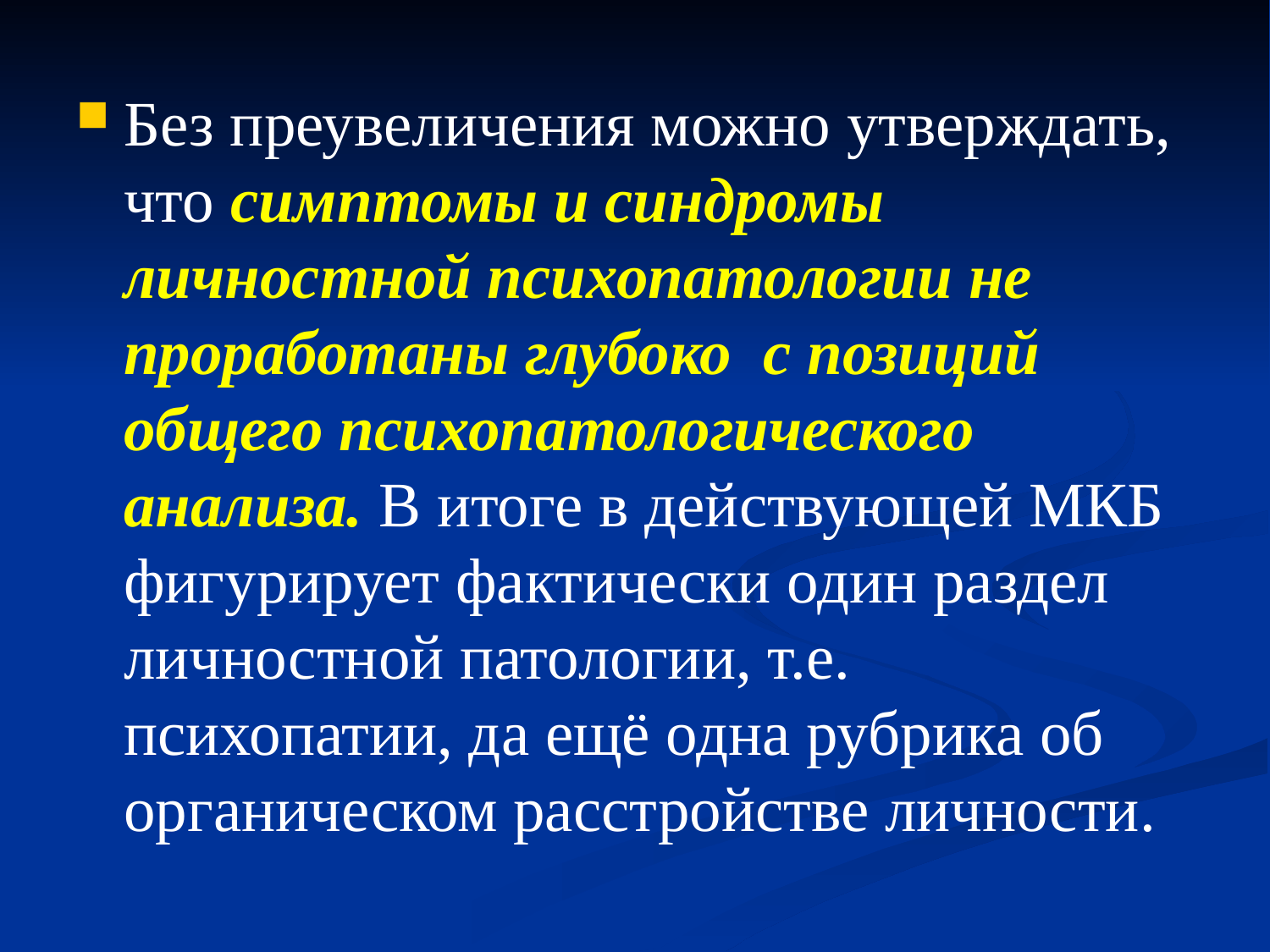

Без преувеличения можно утверждать, что симптомы и синдромы личностной психопатологии не проработаны глубоко  с позиций общего психопатологического анализа. В итоге в действующей МКБ фигурирует фактически один раздел личностной патологии, т.е. психопатии, да ещё одна рубрика об органическом расстройстве личности.